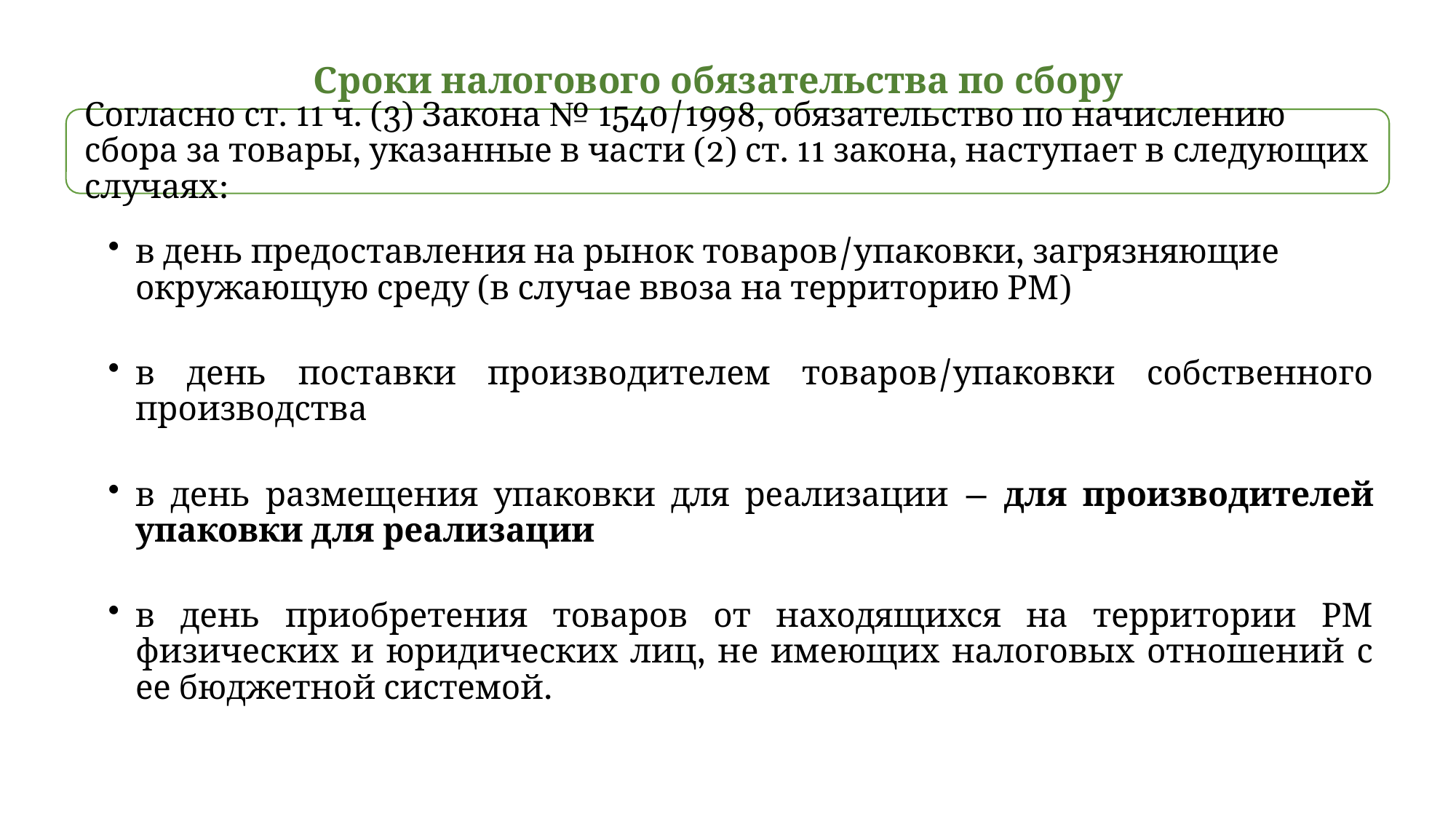

# Сроки налогового обязательства по сбору
Согласно ст. 11 ч. (3) Закона № 1540/1998, обязательство по начислению сбора за товары, указанные в части (2) ст. 11 закона, наступает в следующих случаях:

в день предоставления на рынок товаров/упаковки, загрязняющие окружающую среду (в случае ввоза на территорию РМ)

в день поставки производителем товаров/упаковки собственного производства

в день размещения упаковки для реализации – для производителей упаковки для реализации

в день приобретения товаров от находящихся на территории РМ физических и юридических лиц, не имеющих налоговых отношений с ее бюджетной системой.